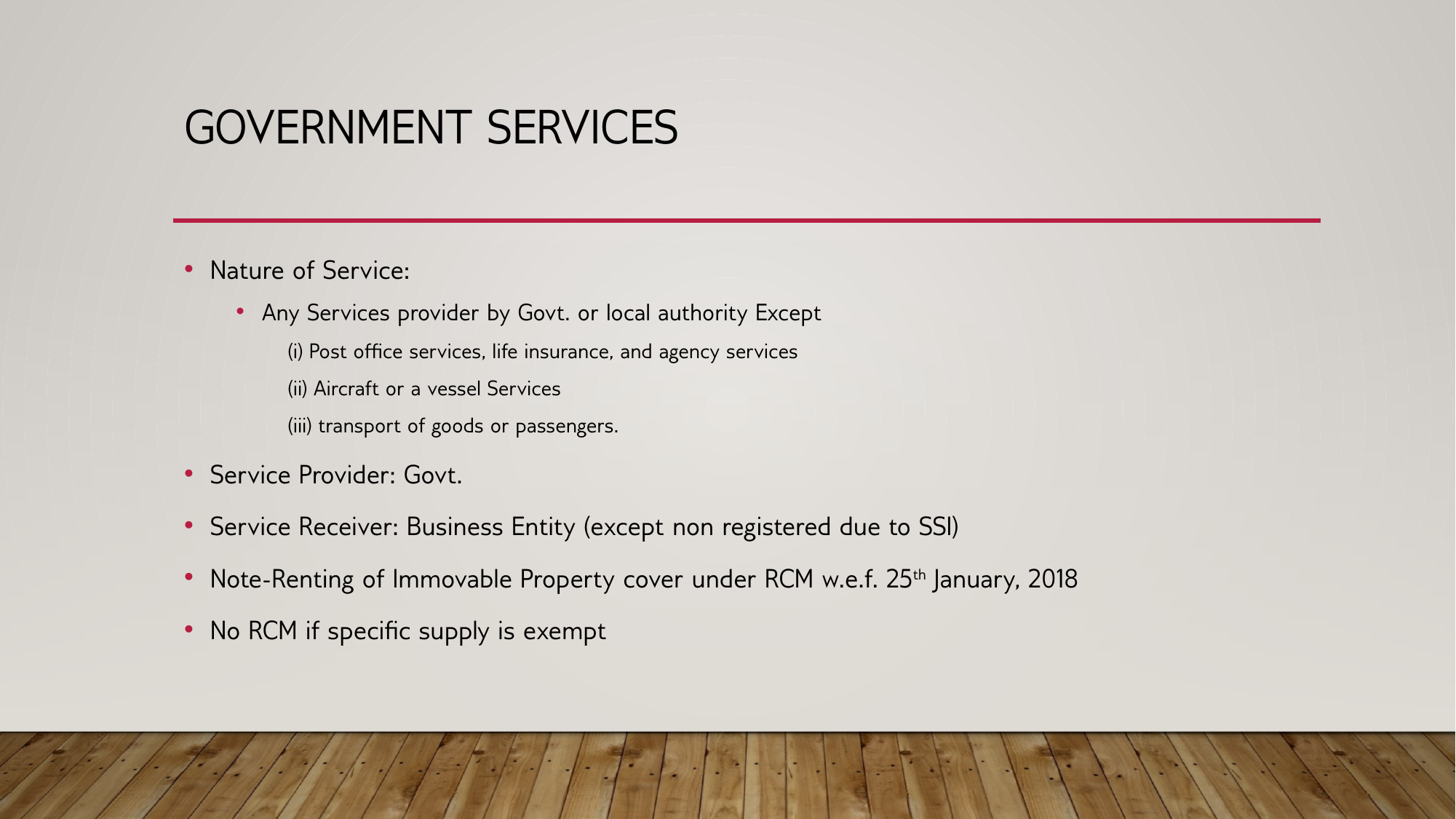

# Government Services
Nature of Service:
Any Services provider by Govt. or local authority Except
(i) Post office services, life insurance, and agency services
(ii) Aircraft or a vessel Services
(iii) transport of goods or passengers.
Service Provider: Govt.
Service Receiver: Business Entity (except non registered due to SSI)
Note-Renting of Immovable Property cover under RCM w.e.f. 25th January, 2018
No RCM if specific supply is exempt